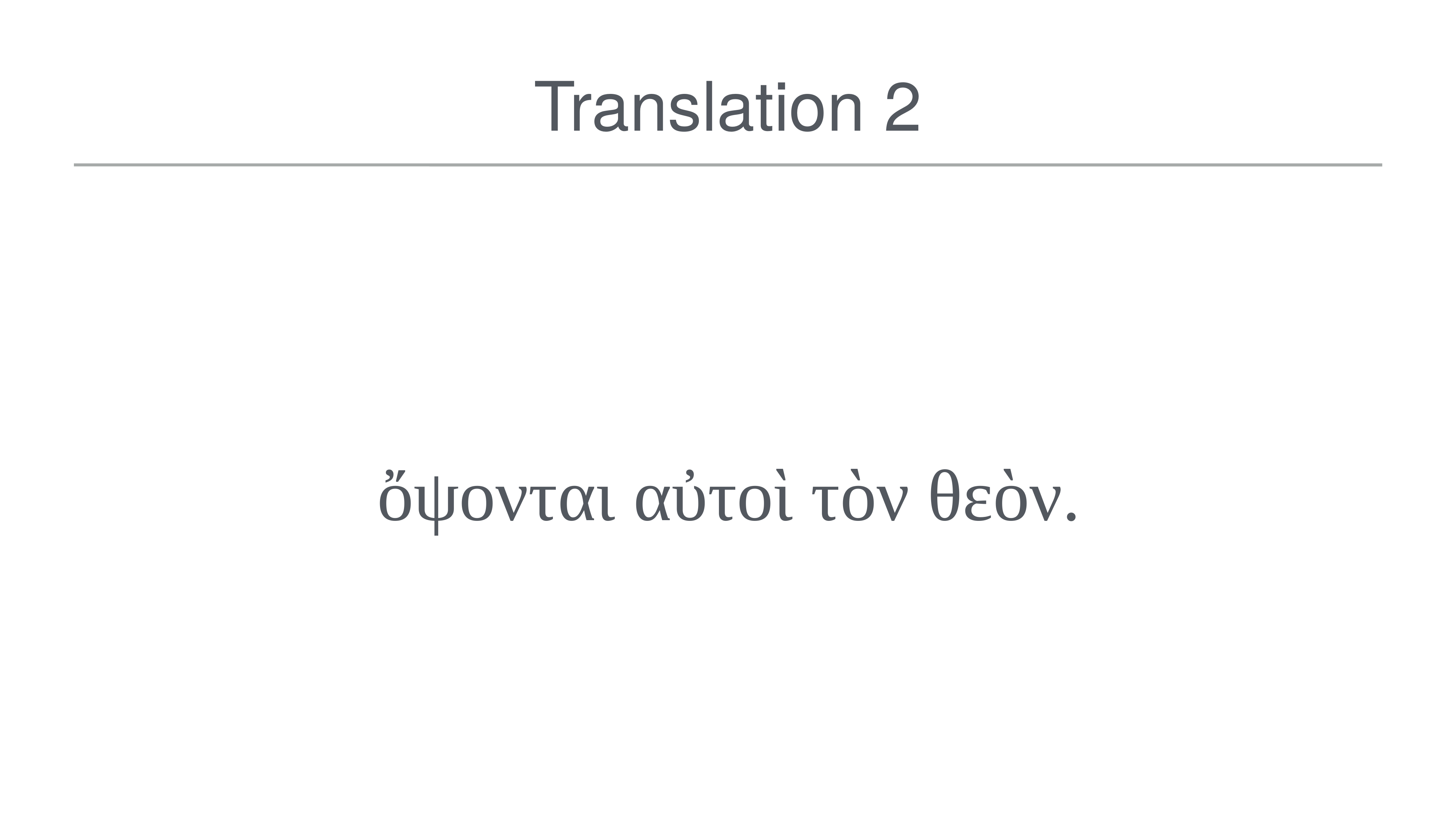

# Translation 2
ὄψονται αὐτοὶ τὸν θεὸν.